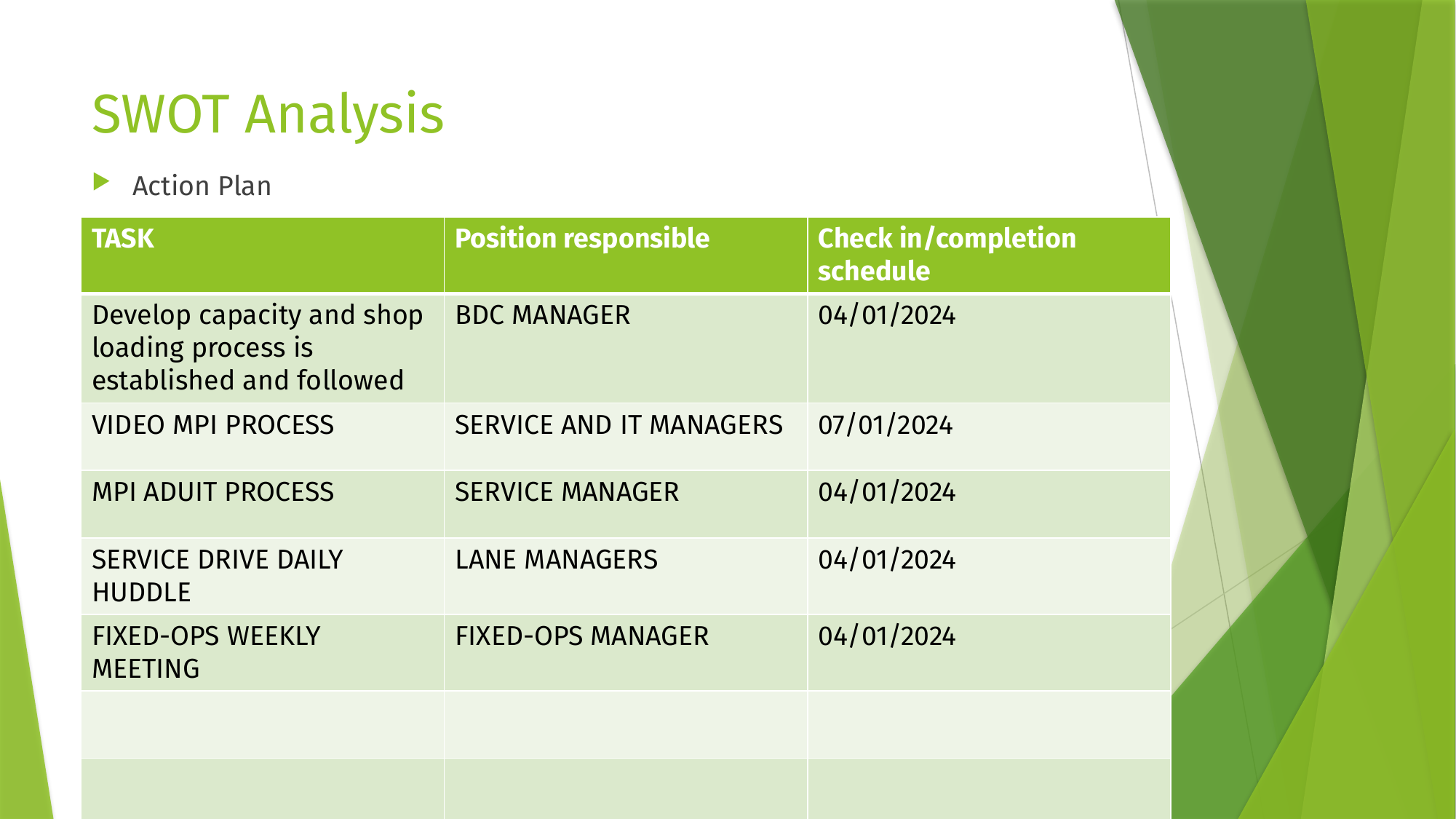

# SWOT Analysis
Action Plan

| TASK | Position responsible | Check in/completion schedule |
| --- | --- | --- |
| Develop capacity and shop loading process is established and followed | BDC MANAGER | 04/01/2024 |
| VIDEO MPI PROCESS | SERVICE AND IT MANAGERS | 07/01/2024 |
| MPI ADUIT PROCESS | SERVICE MANAGER | 04/01/2024 |
| SERVICE DRIVE DAILY HUDDLE | LANE MANAGERS | 04/01/2024 |
| FIXED-OPS WEEKLY MEETING | FIXED-OPS MANAGER | 04/01/2024 |
|  |  |  |
|  |  |  |